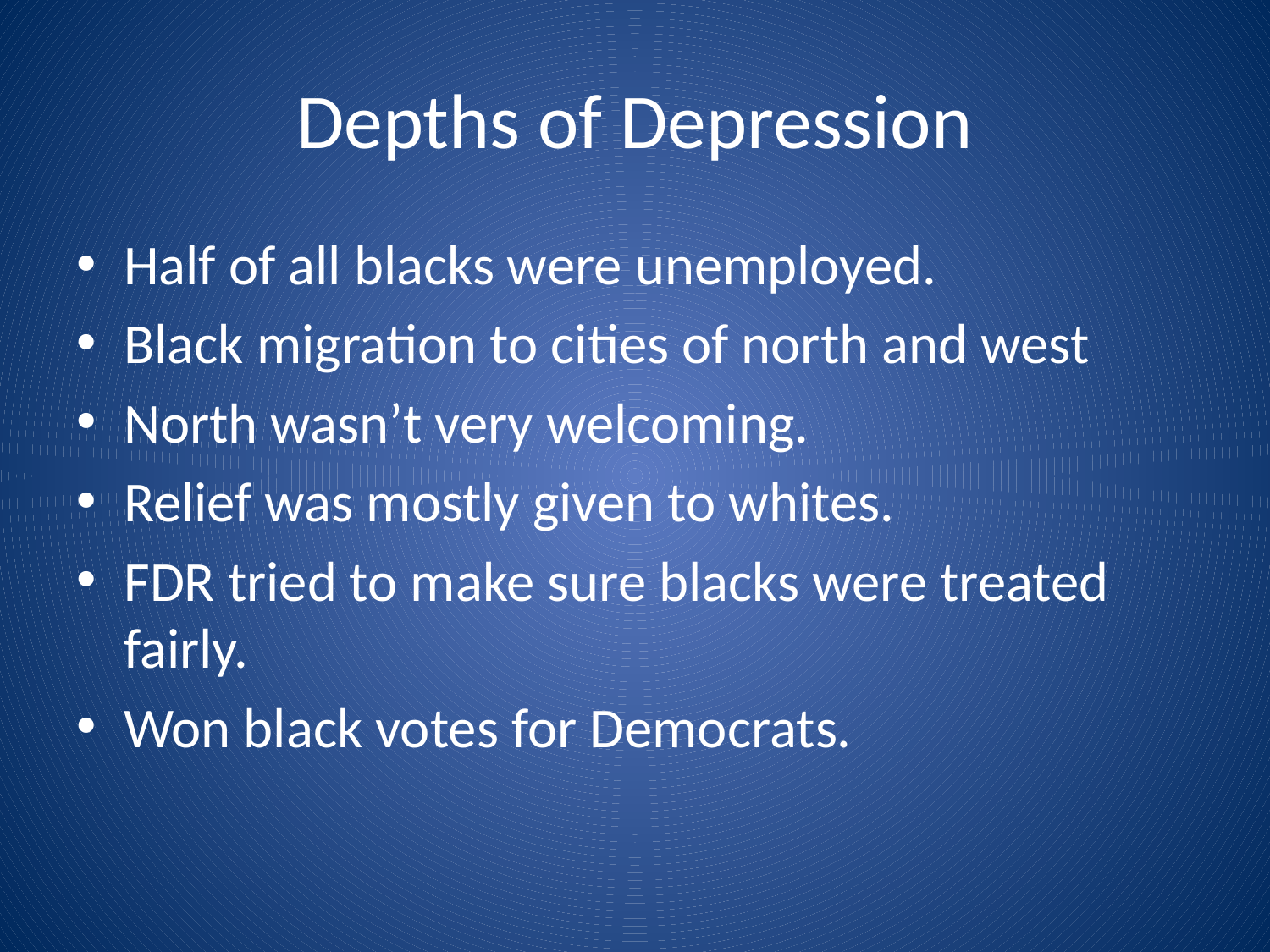

# Depths of Depression
Half of all blacks were unemployed.
Black migration to cities of north and west
North wasn’t very welcoming.
Relief was mostly given to whites.
FDR tried to make sure blacks were treated fairly.
Won black votes for Democrats.